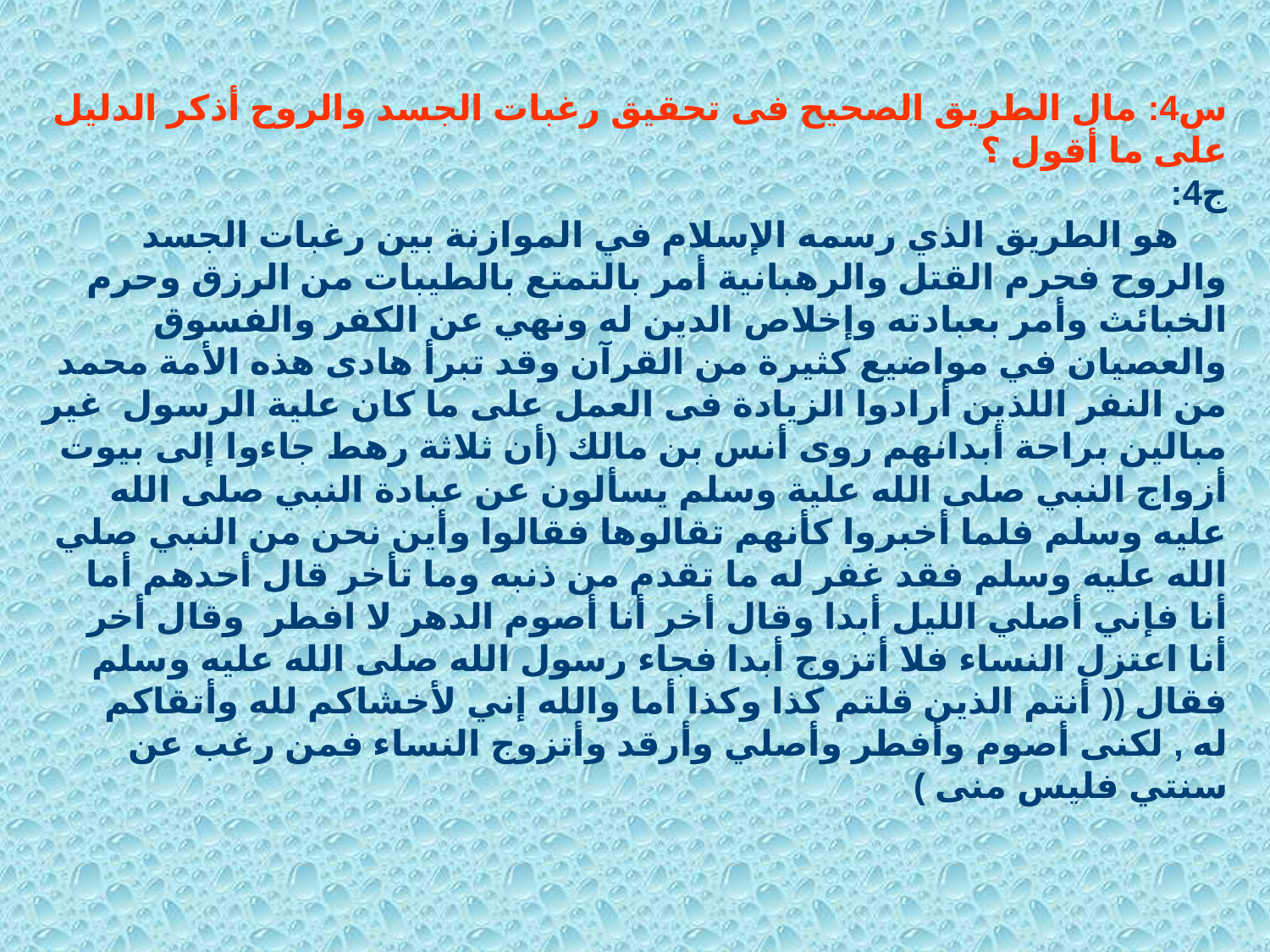

س4: مال الطريق الصحيح فى تحقيق رغبات الجسد والروح أذكر الدليل على ما أقول ؟
ج4:
     هو الطريق الذي رسمه الإسلام في الموازنة بين رغبات الجسد والروح فحرم القتل والرهبانية أمر بالتمتع بالطيبات من الرزق وحرم الخبائث وأمر بعبادته وإخلاص الدين له ونهي عن الكفر والفسوق والعصيان في مواضيع كثيرة من القرآن وقد تبرأ هادى هذه الأمة محمد من النفر اللذين أرادوا الزيادة فى العمل على ما كان علية الرسول  غير مبالين براحة أبدانهم روى أنس بن مالك (أن ثلاثة رهط جاءوا إلى بيوت أزواج النبي صلى الله علية وسلم يسألون عن عبادة النبي صلى الله عليه وسلم فلما أخبروا كأنهم تقالوها فقالوا وأين نحن من النبي صلي الله عليه وسلم فقد غفر له ما تقدم من ذنبه وما تأخر قال أحدهم أما أنا فإني أصلي الليل أبدا وقال أخر أنا أصوم الدهر لا افطر  وقال أخر أنا اعتزل النساء فلا أتزوج أبدا فجاء رسول الله صلى الله عليه وسلم فقال (( أنتم الذين قلتم كذا وكذا أما والله إني لأخشاكم لله وأتقاكم له , لكنى أصوم وأفطر وأصلي وأرقد وأتزوج النساء فمن رغب عن سنتي فليس منى )